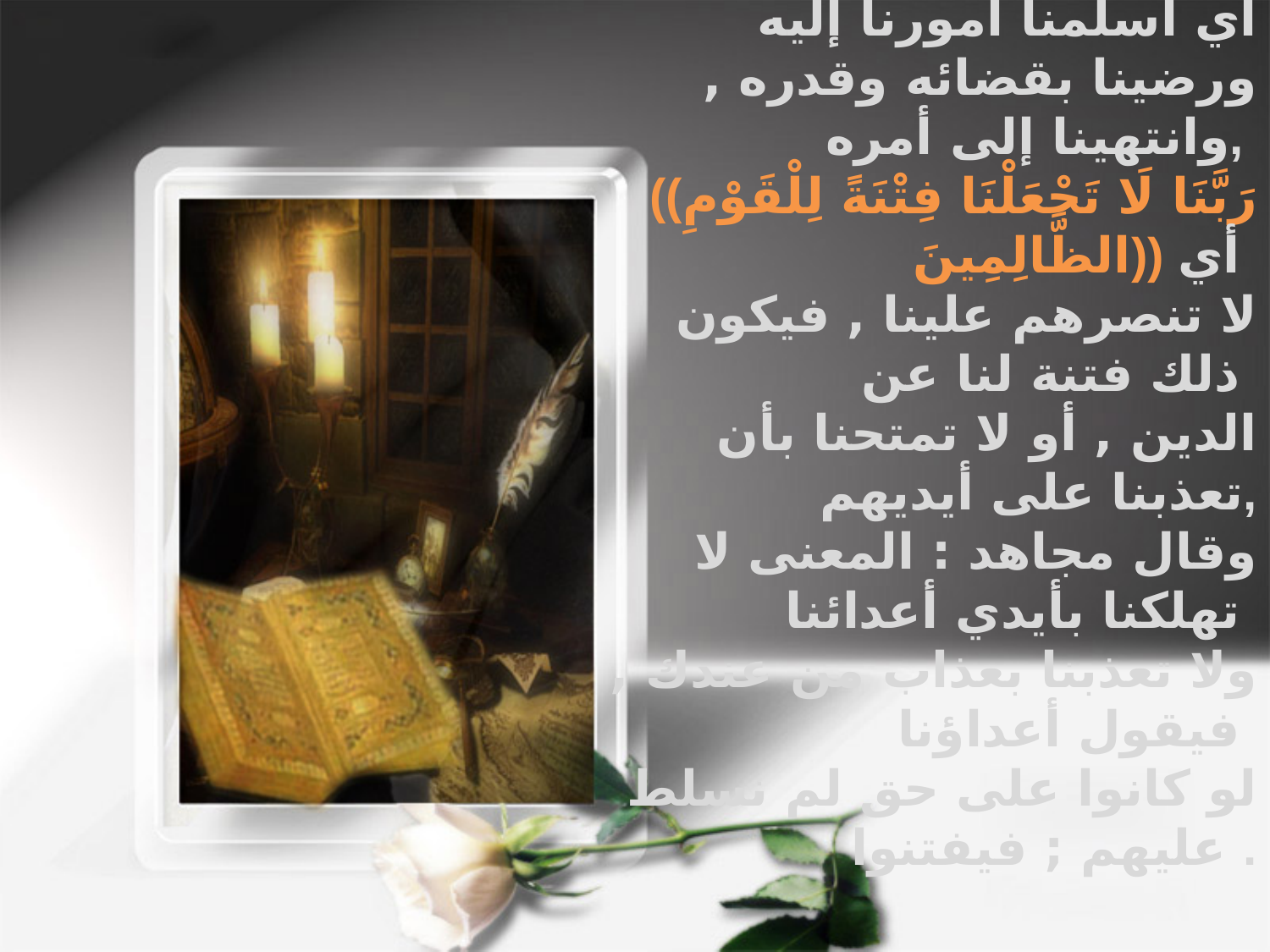

ــ ولتنظر قلوبنا لعظمة هذا التوكل وأين نحن منه
 ((فَقَالُوا عَلَى اللَّهِ تَوَكَّلْنَا)) أي أسلمنا أمورنا إليه ورضينا بقضائه وقدره , وانتهينا إلى أمره,
((رَبَّنَا لَا تَجْعَلْنَا فِتْنَةً لِلْقَوْمِ الظَّالِمِينَ)) أي
لا تنصرهم علينا , فيكون ذلك فتنة لنا عن
الدين , أو لا تمتحنا بأن تعذبنا على أيديهم,
 وقال مجاهد : المعنى لا تهلكنا بأيدي أعدائنا
ولا تعذبنا بعذاب من عندك , فيقول أعداؤنا
لو كانوا على حق لم نسلط عليهم ; فيفتنوا .